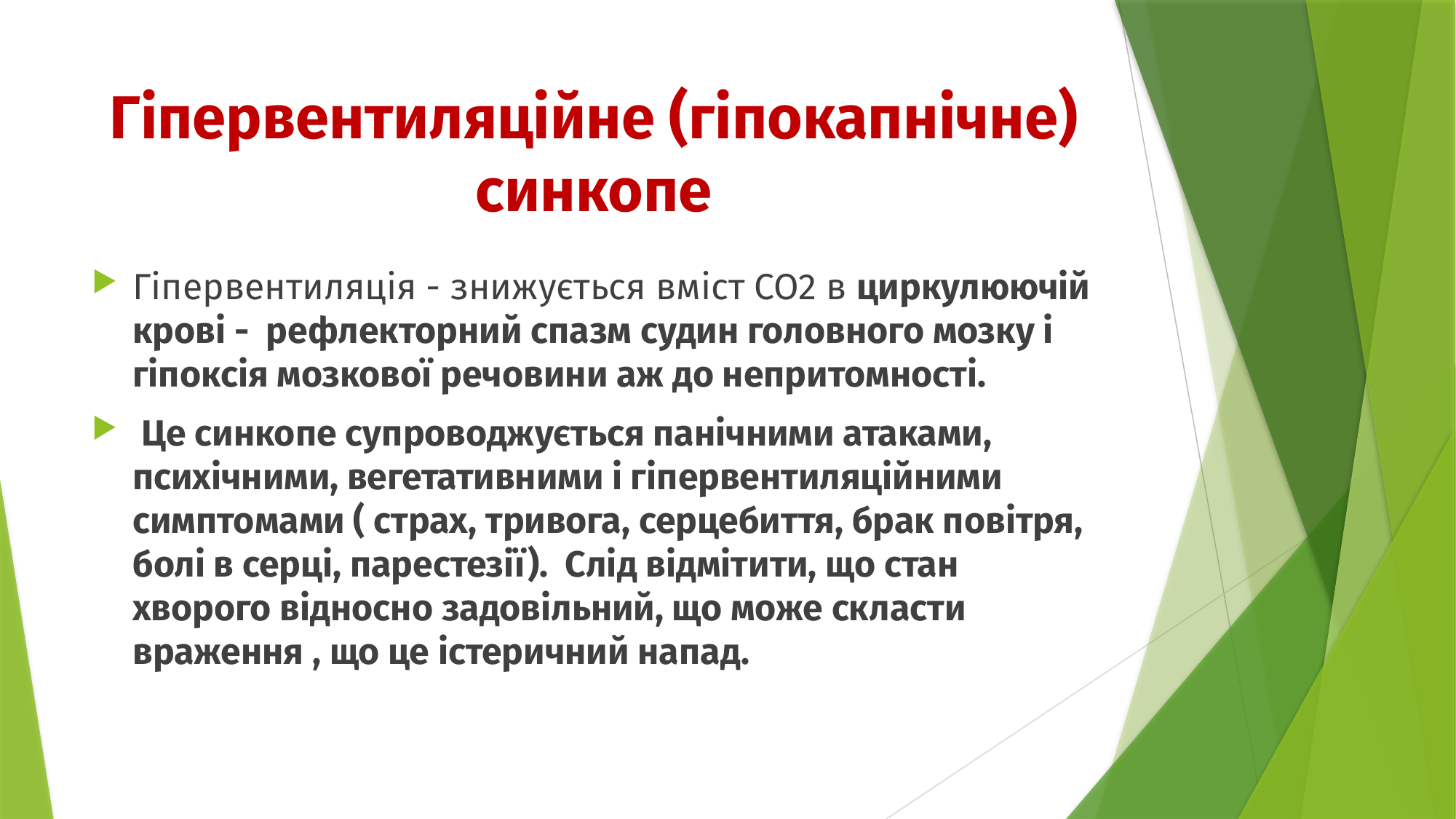

# Гіпервентиляційне (гіпокапнічне) синкопе
Гіпервентиляція - знижується вміст СО2 в циркулюючій крові -  рефлекторний спазм судин головного мозку і гіпоксія мозкової речовини аж до непритомності.
 Це синкопе супроводжується панічними атаками, психічними, вегетативними і гіпервентиляційними симптомами ( страх, тривога, серцебиття, брак повітря, болі в серці, парестезії).  Слід відмітити, що стан хворого відносно задовільний, що може скласти враження , що це істеричний напад.